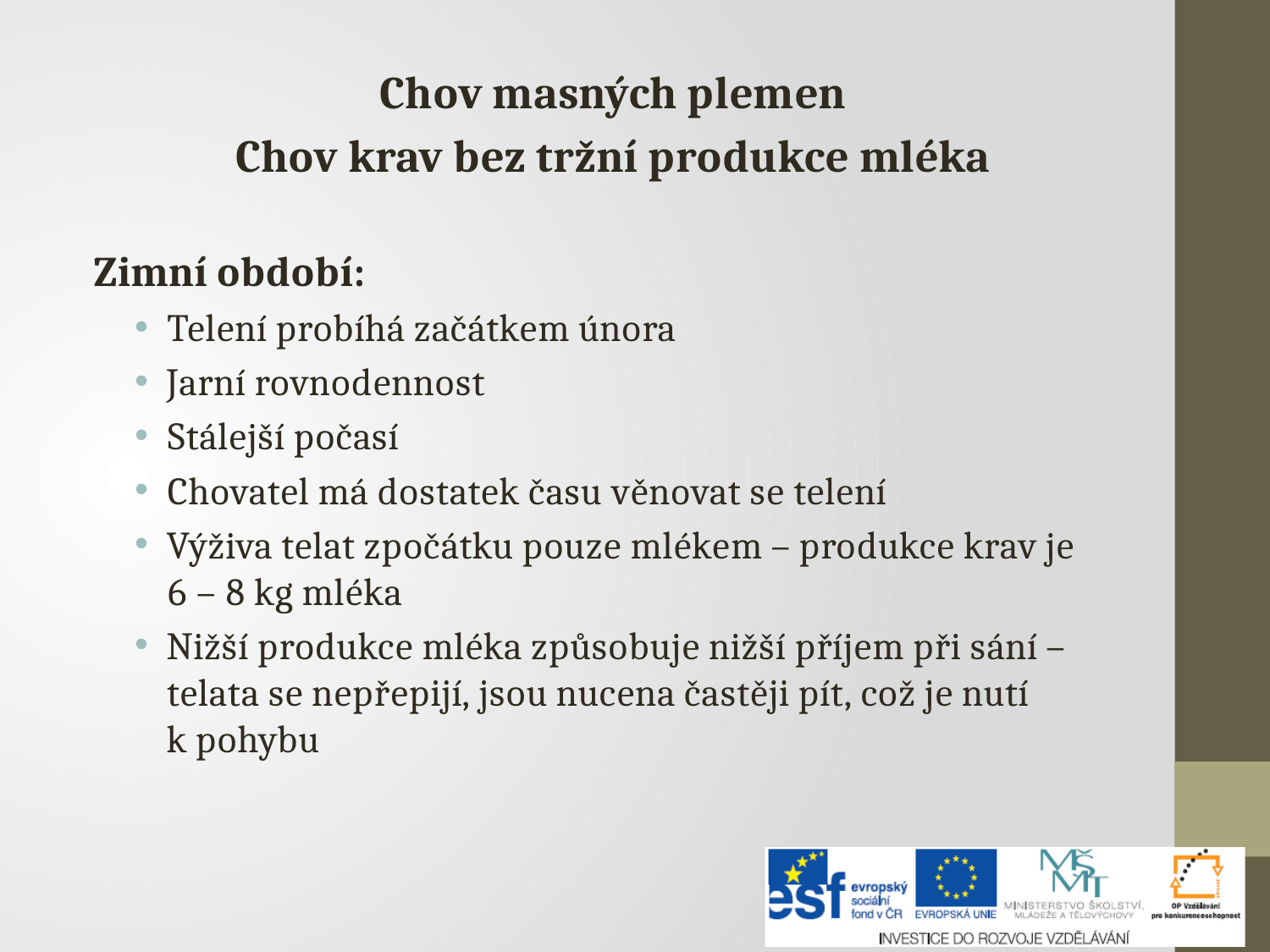

Chov masných plemen
Chov krav bez tržní produkce mléka

Zimní období:
Telení probíhá začátkem února
Jarní rovnodennost
Stálejší počasí
Chovatel má dostatek času věnovat se telení
Výživa telat zpočátku pouze mlékem – produkce krav je
6 – 8 kg mléka
Nižší produkce mléka způsobuje nižší příjem při sání – telata se nepřepijí, jsou nucena častěji pít, což je nutí k pohybu